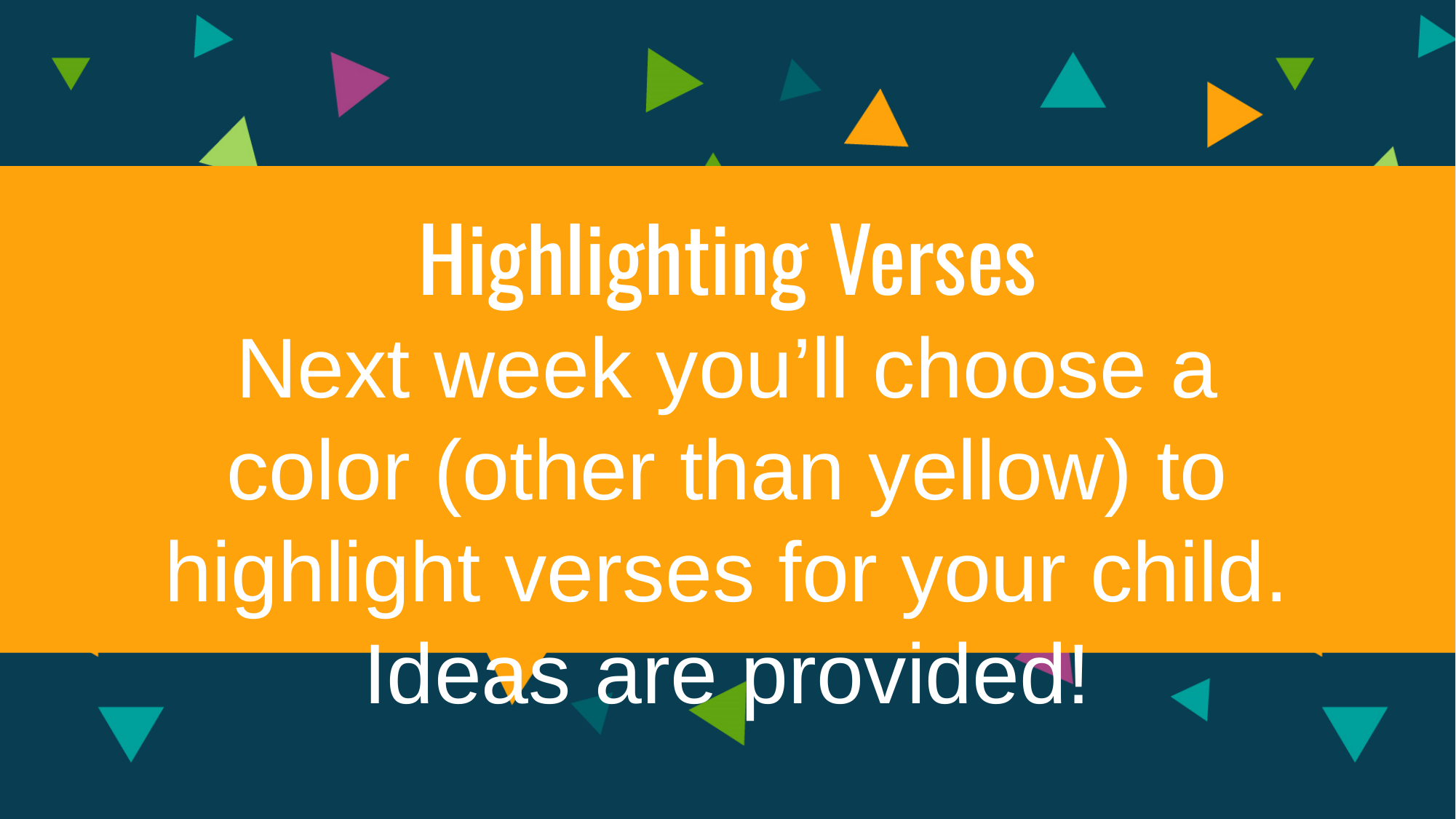

h
Highlighting Verses
Next week you’ll choose a color (other than yellow) to highlight verses for your child. Ideas are provided!